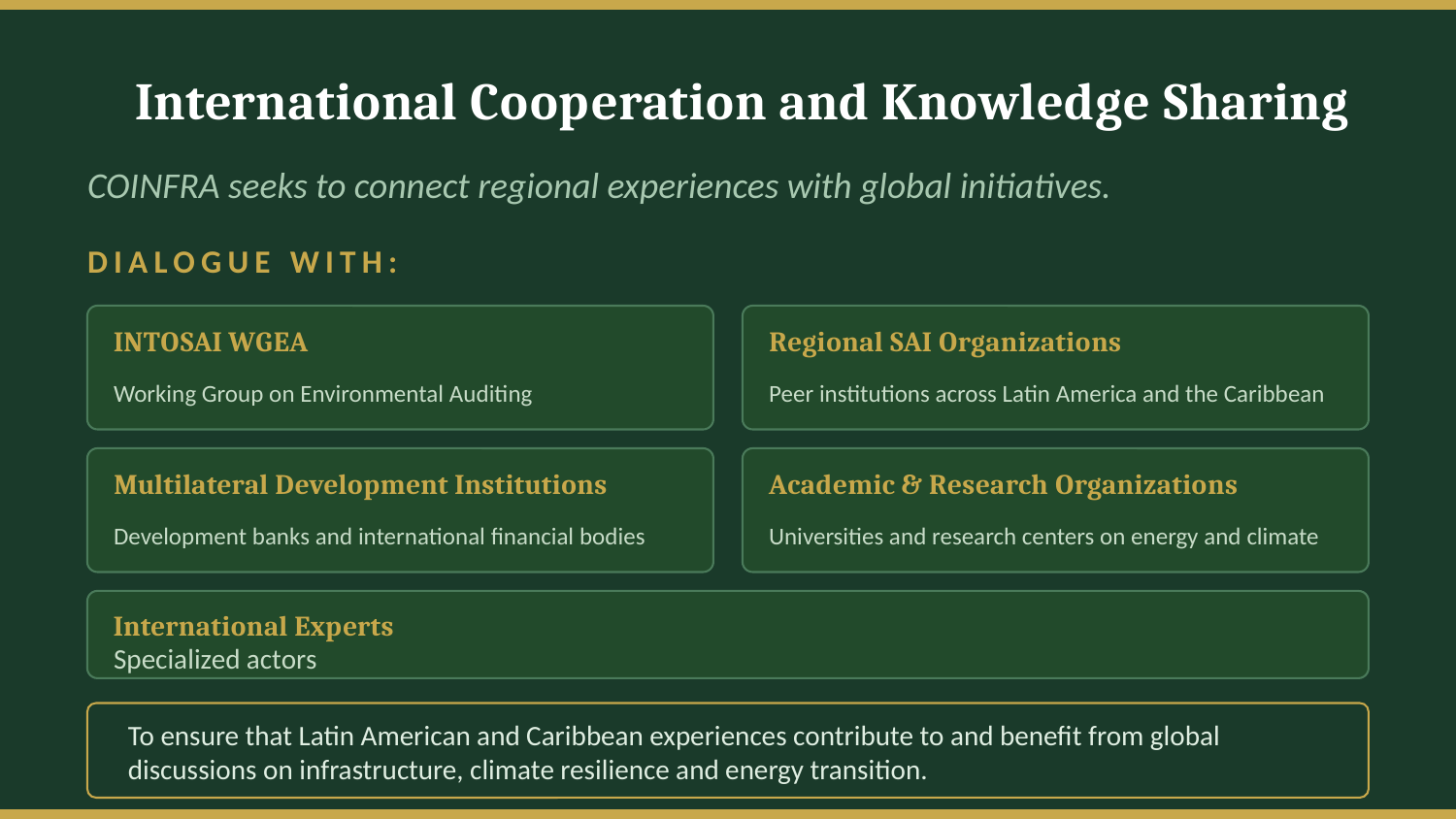

International Cooperation and Knowledge Sharing
COINFRA seeks to connect regional experiences with global initiatives.
DIALOGUE WITH:

INTOSAI WGEA
Regional SAI Organizations
Working Group on Environmental Auditing
Peer institutions across Latin America and the Caribbean

Multilateral Development Institutions
Academic & Research Organizations
Development banks and international financial bodies
Universities and research centers on energy and climate

International Experts
Specialized actors

To ensure that Latin American and Caribbean experiences contribute to and benefit from global discussions on infrastructure, climate resilience and energy transition.